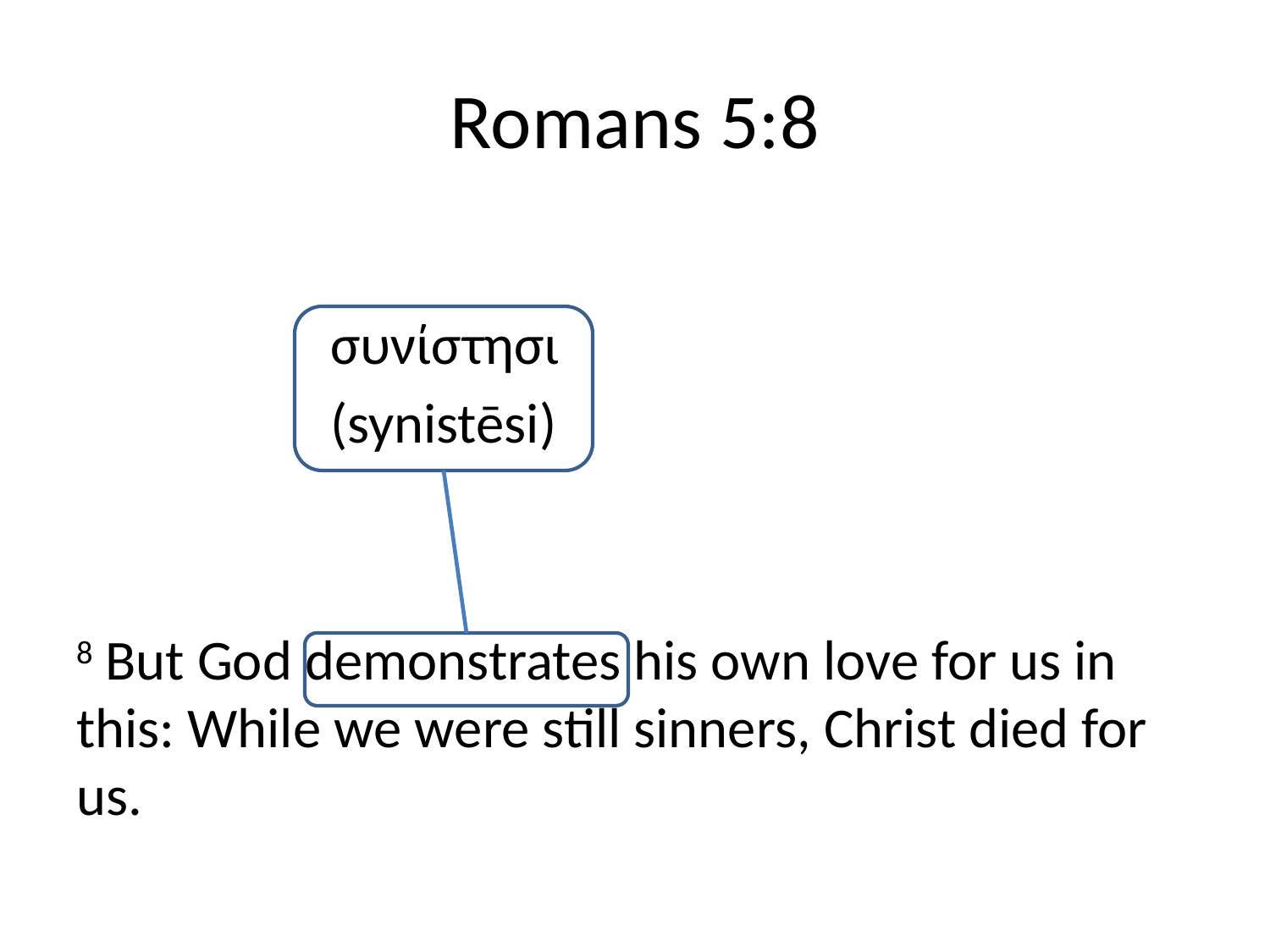

# Romans 5:8

		συνίστησι
		(synistēsi)

8 But God demonstrates his own love for us in this: While we were still sinners, Christ died for us.